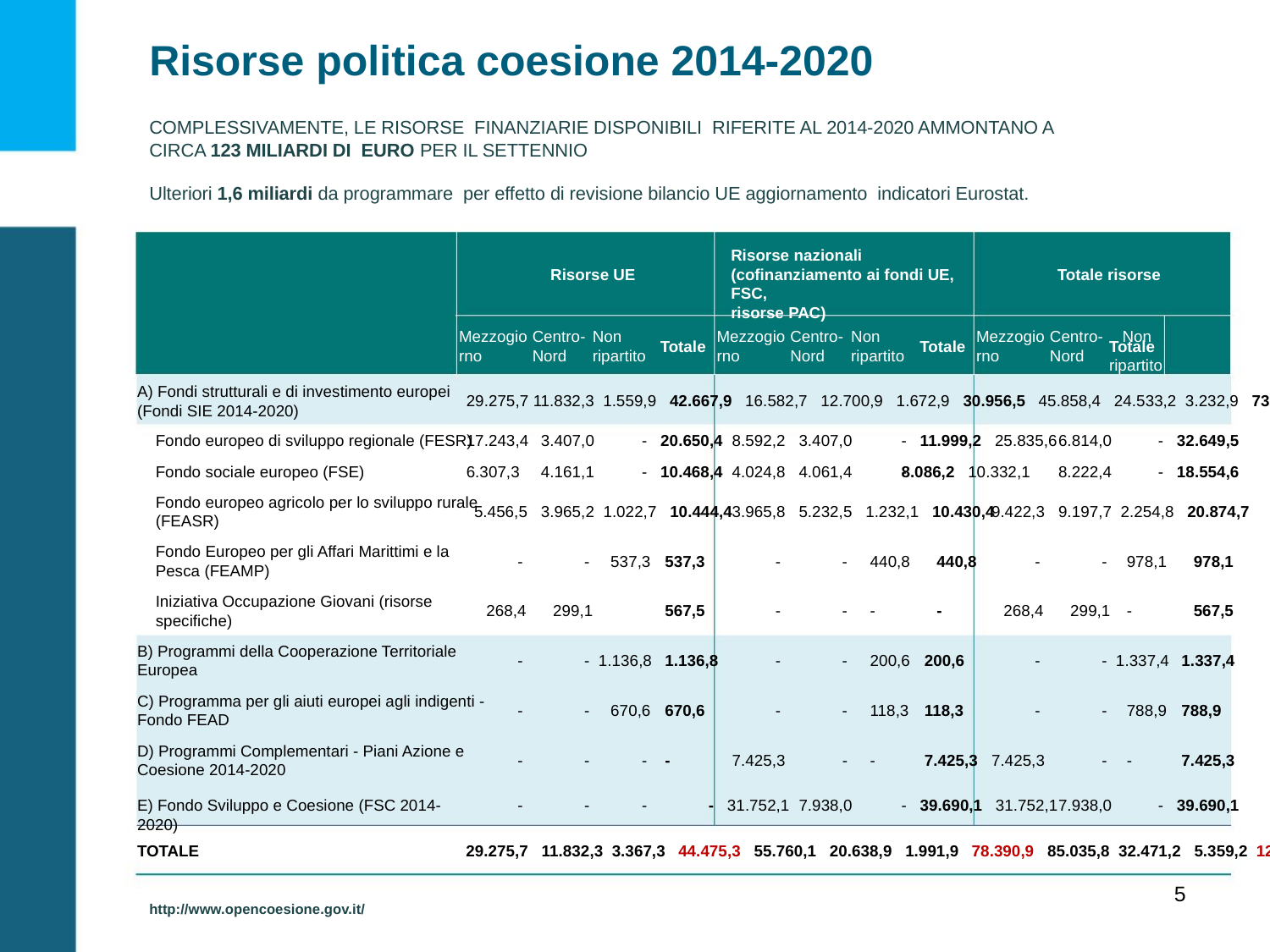

Risorse politica coesione 2014-2020
COMPLESSIVAMENTE, LE RISORSE  FINANZIARIE DISPONIBILI  RIFERITE AL 2014-2020 AMMONTANO A
CIRCA 123 MILIARDI DI  EURO PER IL SETTENNIO
Ulteriori 1,6 miliardi da programmare  per effetto di revisione bilancio UE aggiornamento  indicatori Eurostat.
Risorse nazionali
(cofinanziamento ai fondi UE, FSC,
risorse PAC)
Risorse UE
Totale risorse
Mezzogio
rno
Centro-
Nord
Non
ripartito
Mezzogio
rno
Centro-
Nord
Non
ripartito
Mezzogio
rno
Centro-
Nord
Non
Totale
Totale
Totale
ripartito
A) Fondi strutturali e di investimento europei
(Fondi SIE 2014-2020)
29.275,7
11.832,3  1.559,9   42.667,9   16.582,7   12.700,9   1.672,9   30.956,5   45.858,4   24.533,2  3.232,9   73.624,4
Fondo europeo di sviluppo regionale (FESR)
Fondo sociale europeo (FSE)
17.243,4
6.307,3
3.407,0
4.161,1
-   20.650,4
-   10.468,4
8.592,2
4.024,8
3.407,0
4.061,4
-   11.999,2   25.835,6
8.086,2   10.332,1
6.814,0
8.222,4
-   32.649,5
-   18.554,6
-
Fondo europeo agricolo per lo sviluppo rurale
(FEASR)
5.456,5
3.965,2  1.022,7   10.444,4
3.965,8
5.232,5   1.232,1   10.430,4
9.422,3
9.197,7  2.254,8   20.874,7
Fondo Europeo per gli Affari Marittimi e la
Pesca (FEAMP)
-
-
537,3
537,3
567,5
1.136,8
670,6
-
-
-
-
-
-
440,8
-
440,8
-
-
-
978,1
-
978,1
567,5
Iniziativa Occupazione Giovani (risorse
specifiche)
268,4
299,1
-
268,4
299,1
B) Programmi della Cooperazione Territoriale
Europea
-
-
-  1.136,8
-
-
200,6
118,3
-
200,6
118,3
7.425,3
-
-
-  1.337,4
1.337,4
788,9
C) Programma per gli aiuti europei agli indigenti -
Fondo FEAD
-
670,6
-
788,9
-
D) Programmi Complementari - Piani Azione e
Coesione 2014-2020
-
-
-
-
-
-
7.425,3
-
7.425,3
-
7.425,3
E) Fondo Sviluppo e Coesione (FSC 2014-2020)
-   31.752,1
7.938,0
-   39.690,1   31.752,1
7.938,0
-   39.690,1
TOTALE
29.275,7   11.832,3  3.367,3   44.475,3   55.760,1   20.638,9   1.991,9   78.390,9   85.035,8  32.471,2   5.359,2  122.866,2
5
http://www.opencoesione.gov.it/